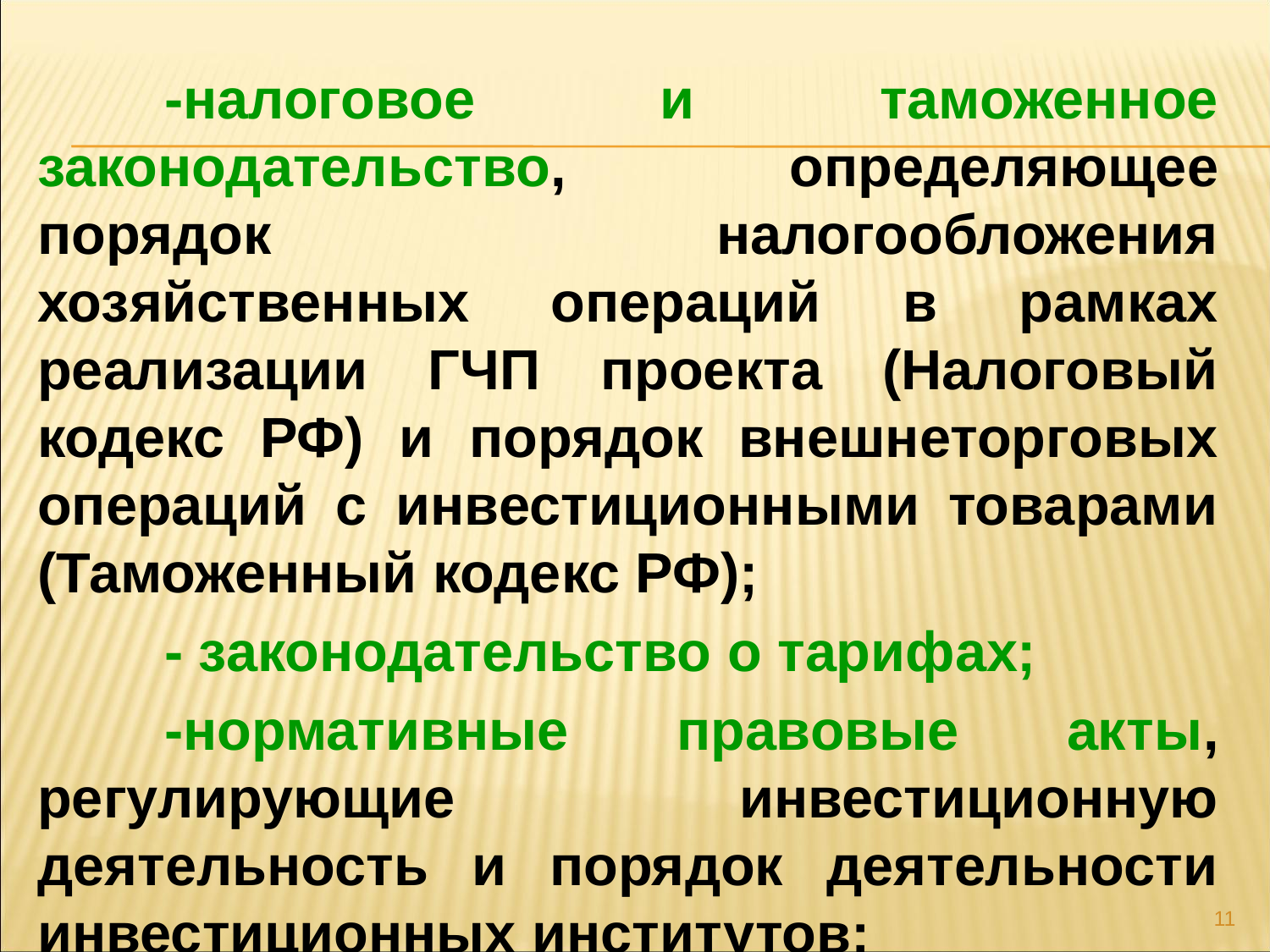

-налоговое и таможенное законодательство, определяющее порядок налогообложения хозяйственных операций в рамках реализации ГЧП проекта (Налоговый кодекс РФ) и порядок внешнеторговых операций с инвестиционными товарами (Таможенный кодекс РФ);
	- законодательство о тарифах;
	-нормативные правовые акты, регулирующие инвестиционную деятельность и порядок деятельности инвестиционных институтов;

11